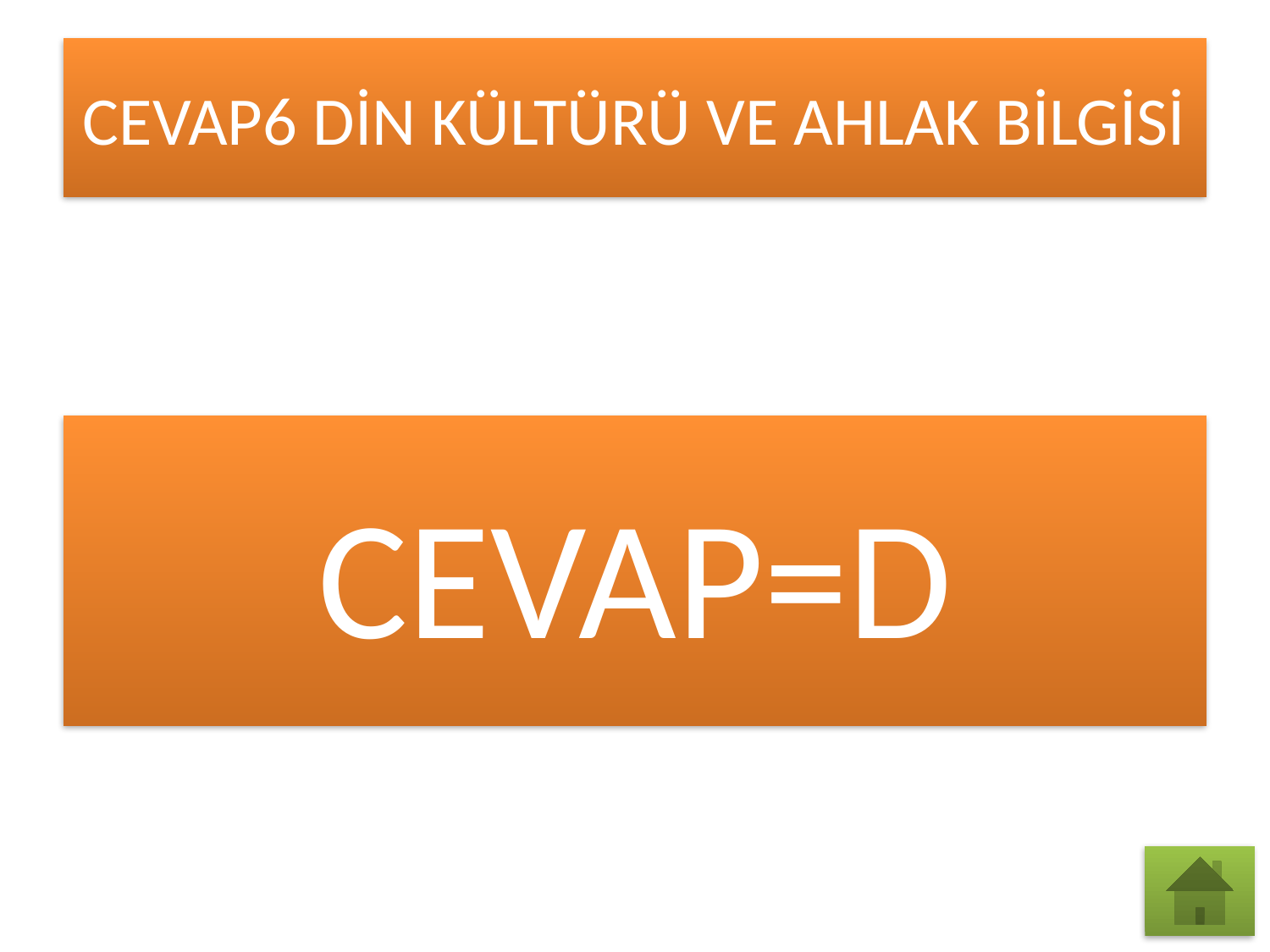

# CEVAP6 DİN KÜLTÜRÜ VE AHLAK BİLGİSİ
CEVAP=D